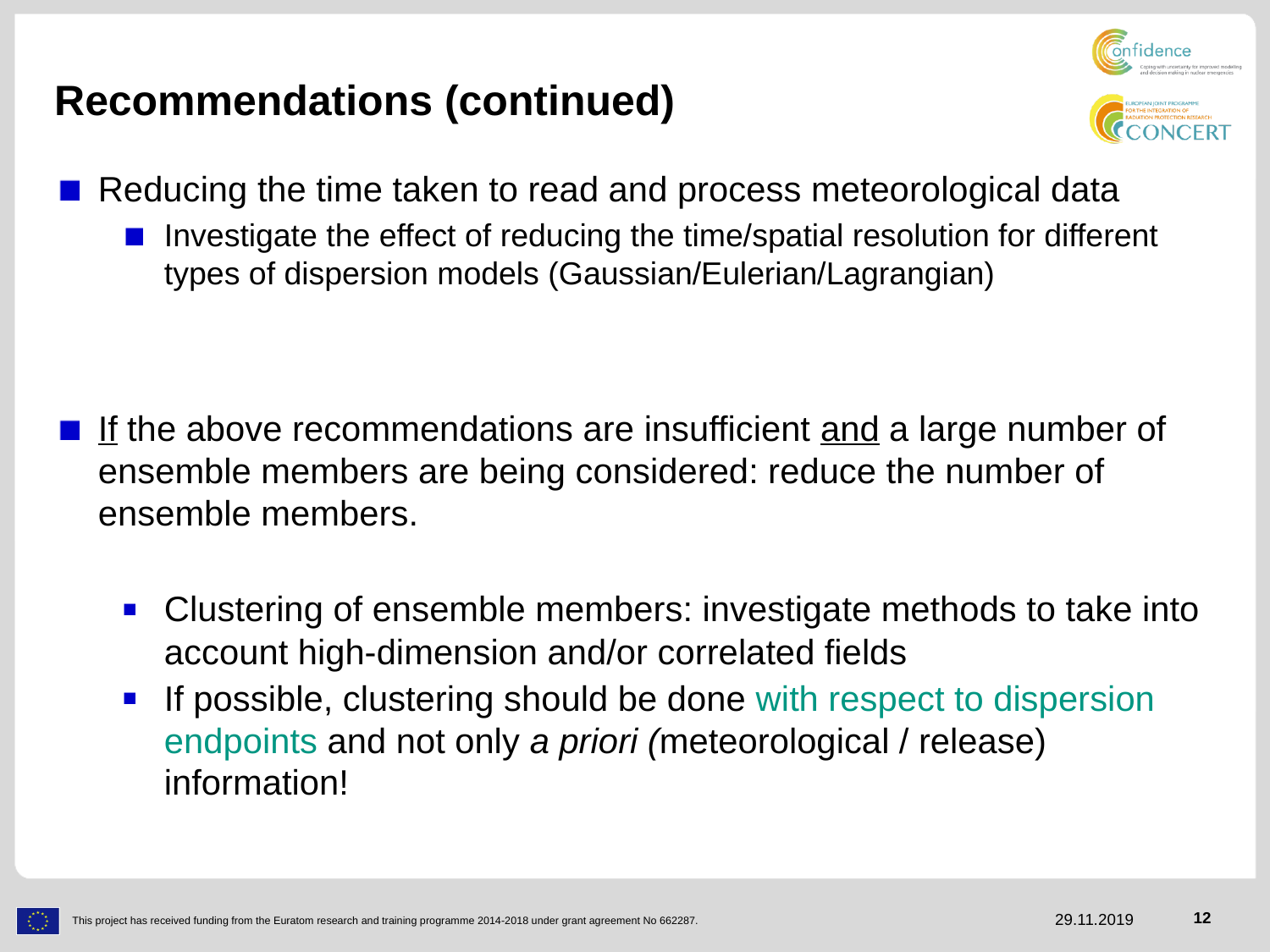

# Recommendations (continued)
Reducing the time taken to read and process meteorological data
Investigate the effect of reducing the time/spatial resolution for different types of dispersion models (Gaussian/Eulerian/Lagrangian)
If the above recommendations are insufficient and a large number of ensemble members are being considered: reduce the number of ensemble members.

Clustering of ensemble members: investigate methods to take into account high-dimension and/or correlated fields
If possible, clustering should be done with respect to dispersion endpoints and not only a priori (meteorological / release) information!